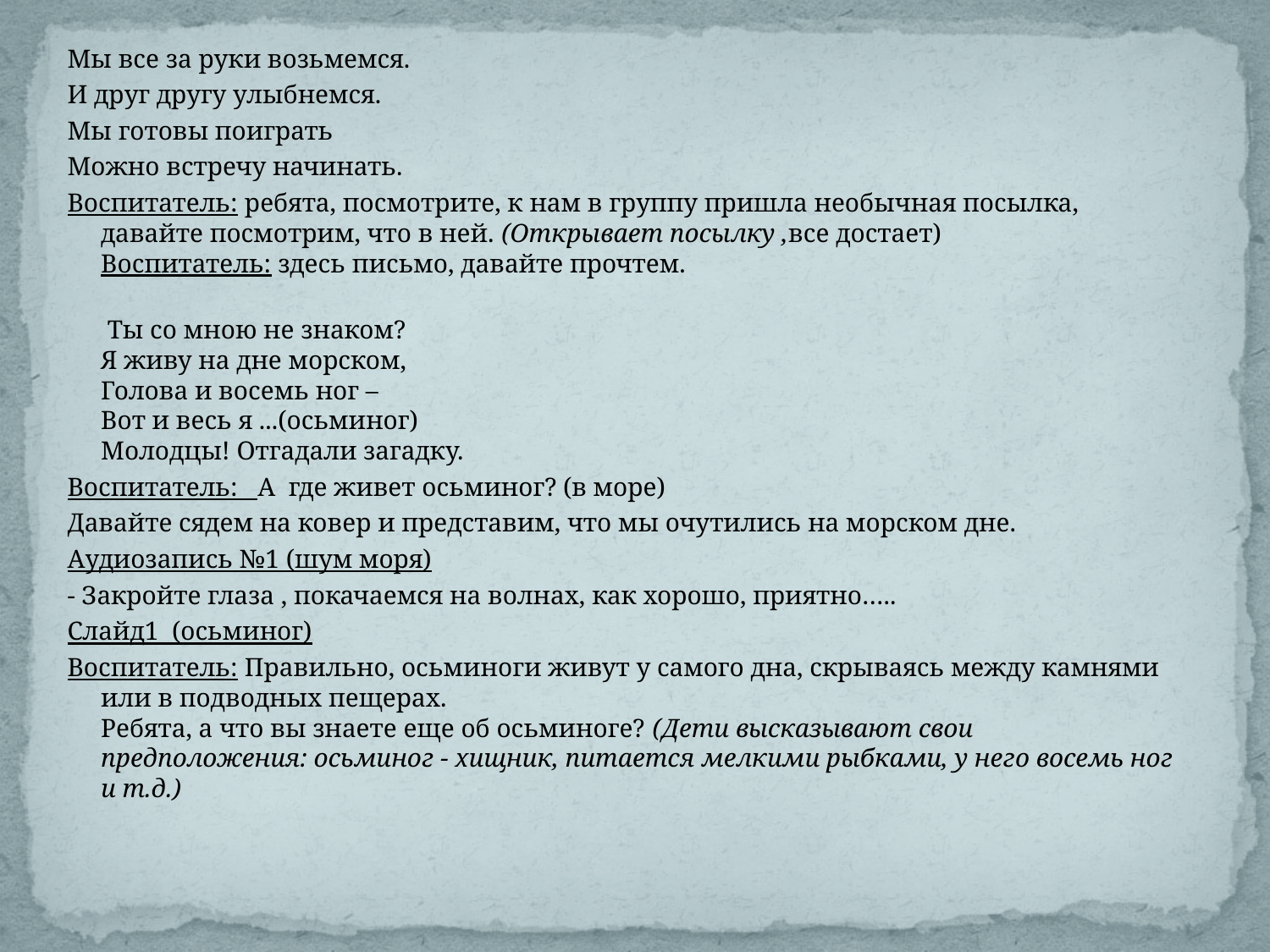

Мы все за руки возьмемся.
И друг другу улыбнемся.
Мы готовы поиграть
Можно встречу начинать.
Воспитатель: ребята, посмотрите, к нам в группу пришла необычная посылка, давайте посмотрим, что в ней. (Открывает посылку ,все достает)
Воспитатель: здесь письмо, давайте прочтем.
 Ты со мною не знаком? 
Я живу на дне морском,
Голова и восемь ног – 
Вот и весь я ...(осьминог) 
Молодцы! Отгадали загадку.
Воспитатель:   А  где живет осьминог? (в море)
Давайте сядем на ковер и представим, что мы очутились на морском дне.
Аудиозапись №1 (шум моря)
- Закройте глаза , покачаемся на волнах, как хорошо, приятно…..
Слайд1  (осьминог)
Воспитатель: Правильно, осьминоги живут у самого дна, скрываясь между камнями или в подводных пещерах. 
Ребята, а что вы знаете еще об осьминоге? (Дети высказывают свои предположения: осьминог - хищник, питается мелкими рыбками, у него восемь ног и т.д.)